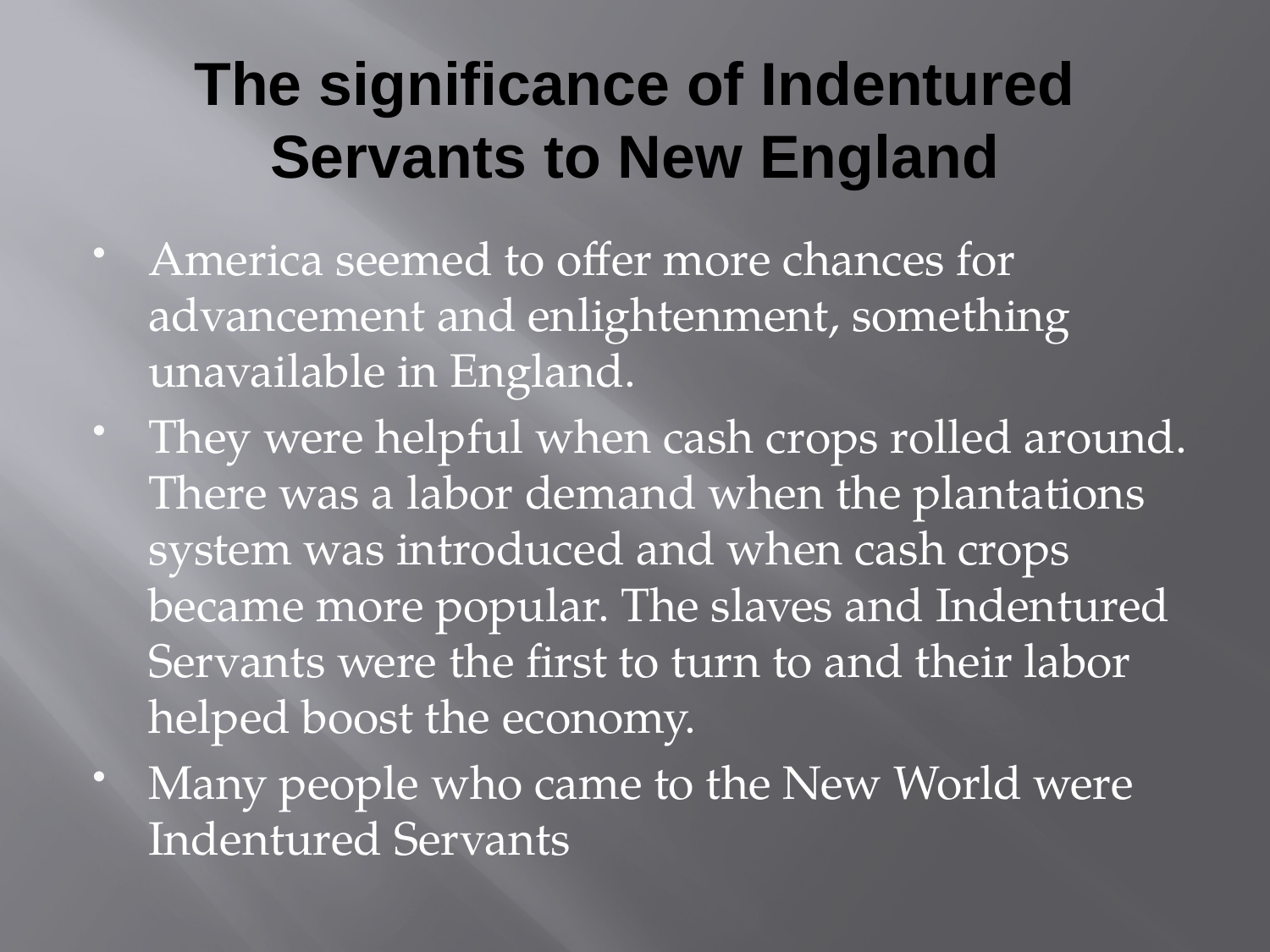

# The significance of Indentured Servants to New England
America seemed to offer more chances for advancement and enlightenment, something unavailable in England.
They were helpful when cash crops rolled around. There was a labor demand when the plantations system was introduced and when cash crops became more popular. The slaves and Indentured Servants were the first to turn to and their labor helped boost the economy.
Many people who came to the New World were Indentured Servants